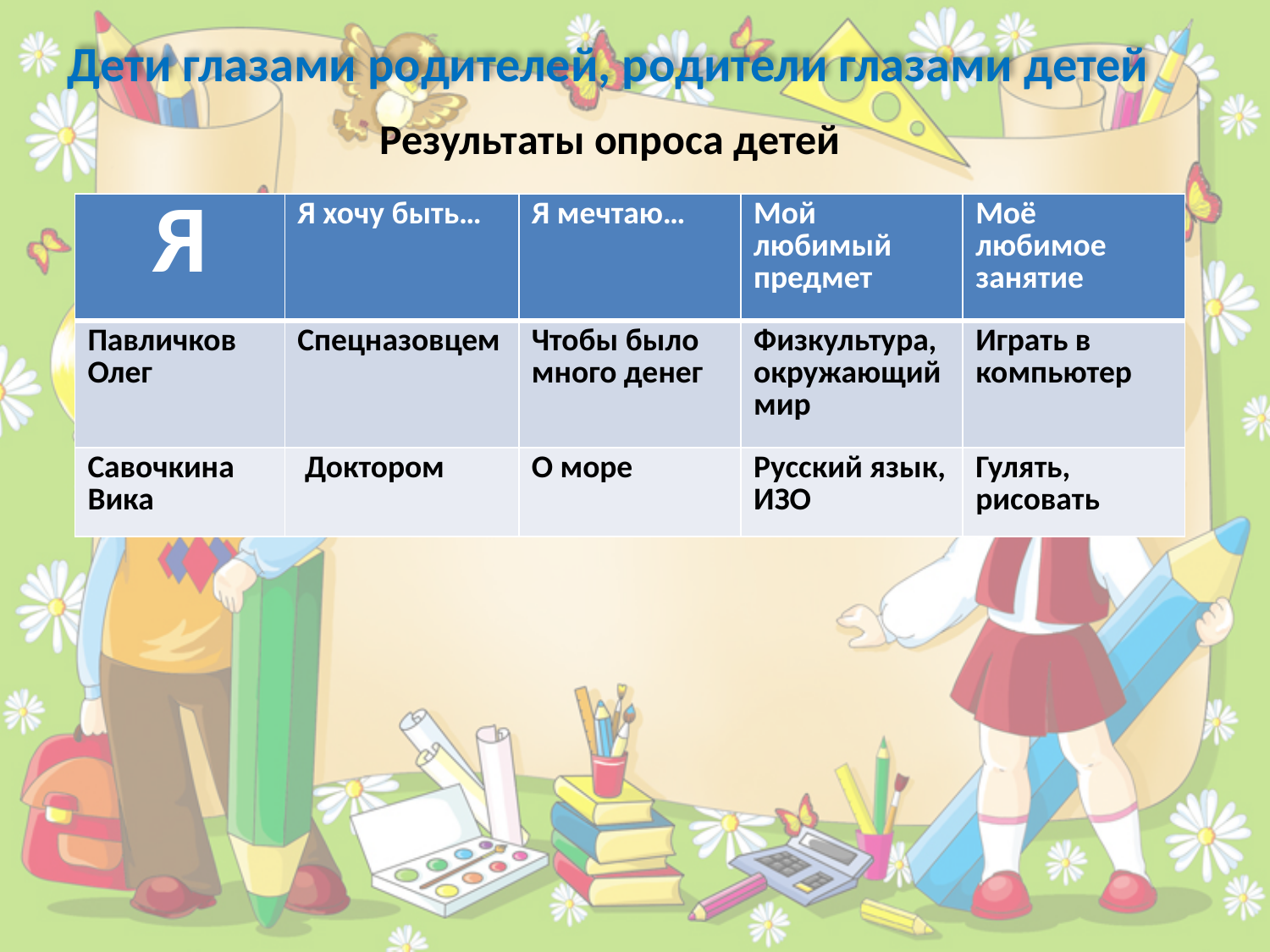

Дети глазами родителей, родители глазами детей
Результаты опроса детей
| Я | Я хочу быть… | Я мечтаю… | Мой любимый предмет | Моё любимое занятие |
| --- | --- | --- | --- | --- |
| Павличков Олег | Спецназовцем | Чтобы было много денег | Физкультура, окружающий мир | Играть в компьютер |
| Савочкина Вика | Доктором | О море | Русский язык, ИЗО | Гулять, рисовать |